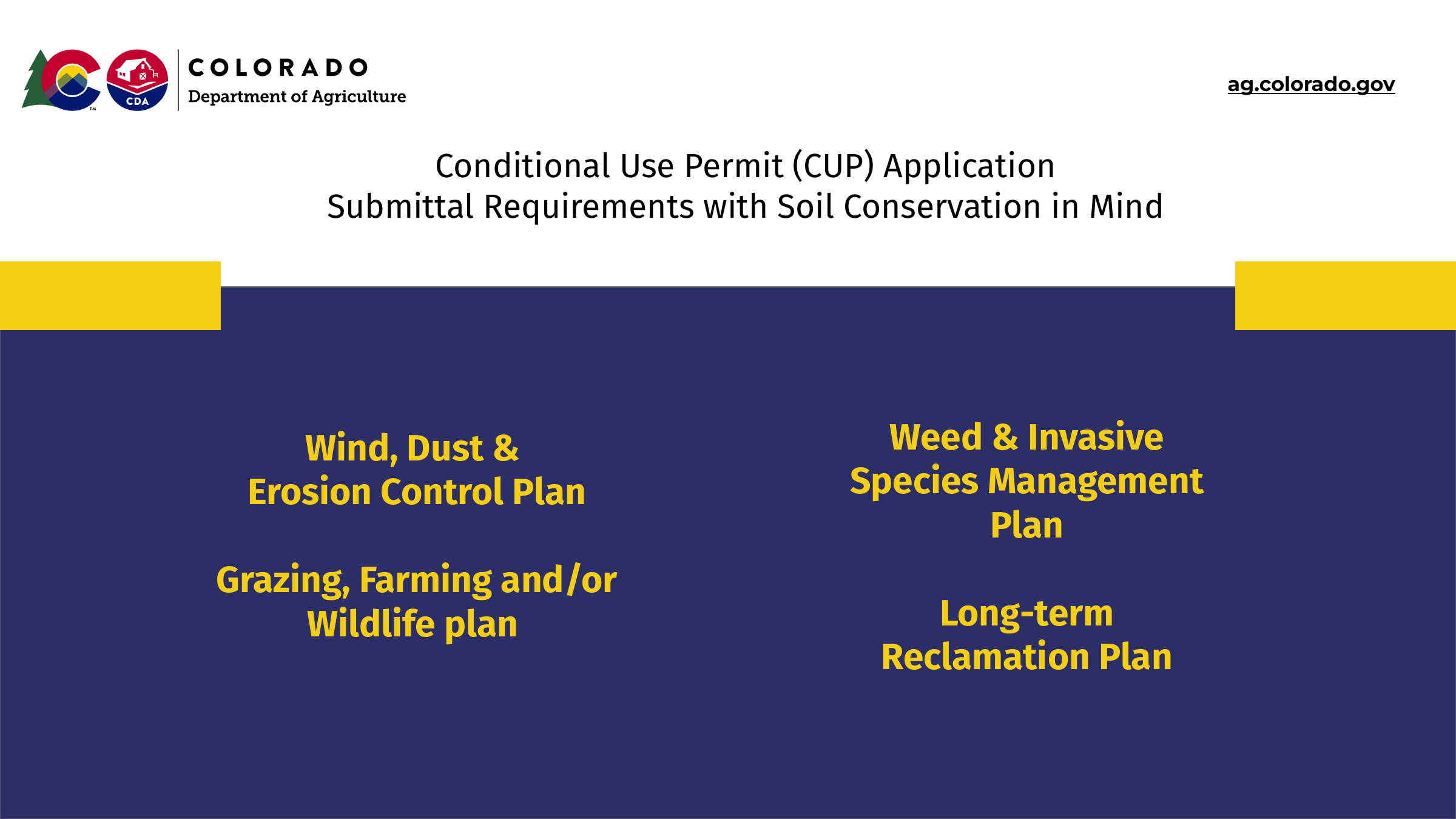

# Conditional Use Permit (CUP) Application
Submittal Requirements with Soil Conservation in Mind
Weed & Invasive Species Management Plan

Long-term Reclamation Plan

Wind, Dust &
Erosion Control Plan

Grazing, Farming and/or Wildlife plan